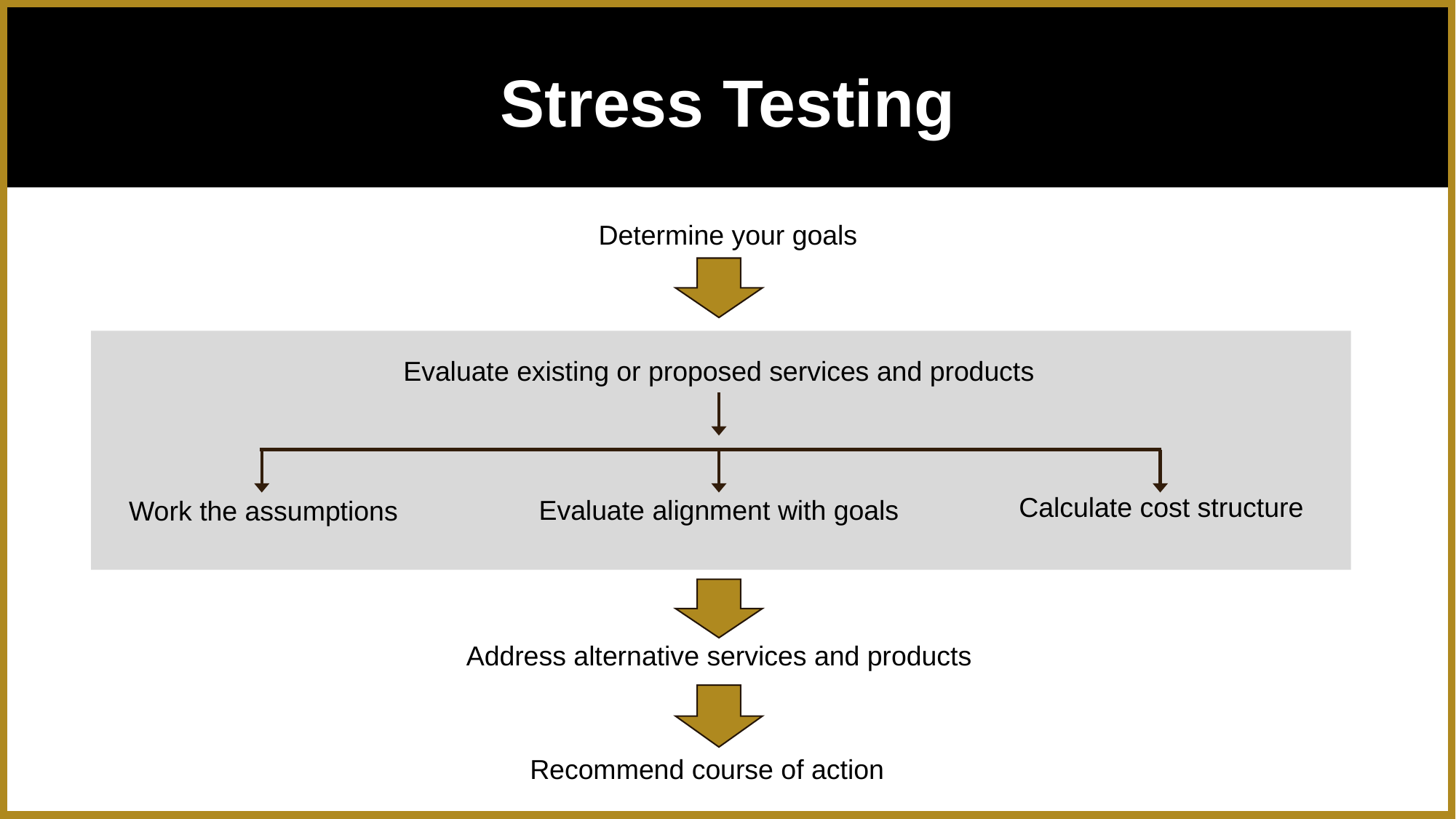

# Stress Testing
Determine your goals

Evaluate existing or proposed services and products
Calculate cost structure
Evaluate alignment with goals
Work the assumptions

Address alternative services and products

Recommend course of action